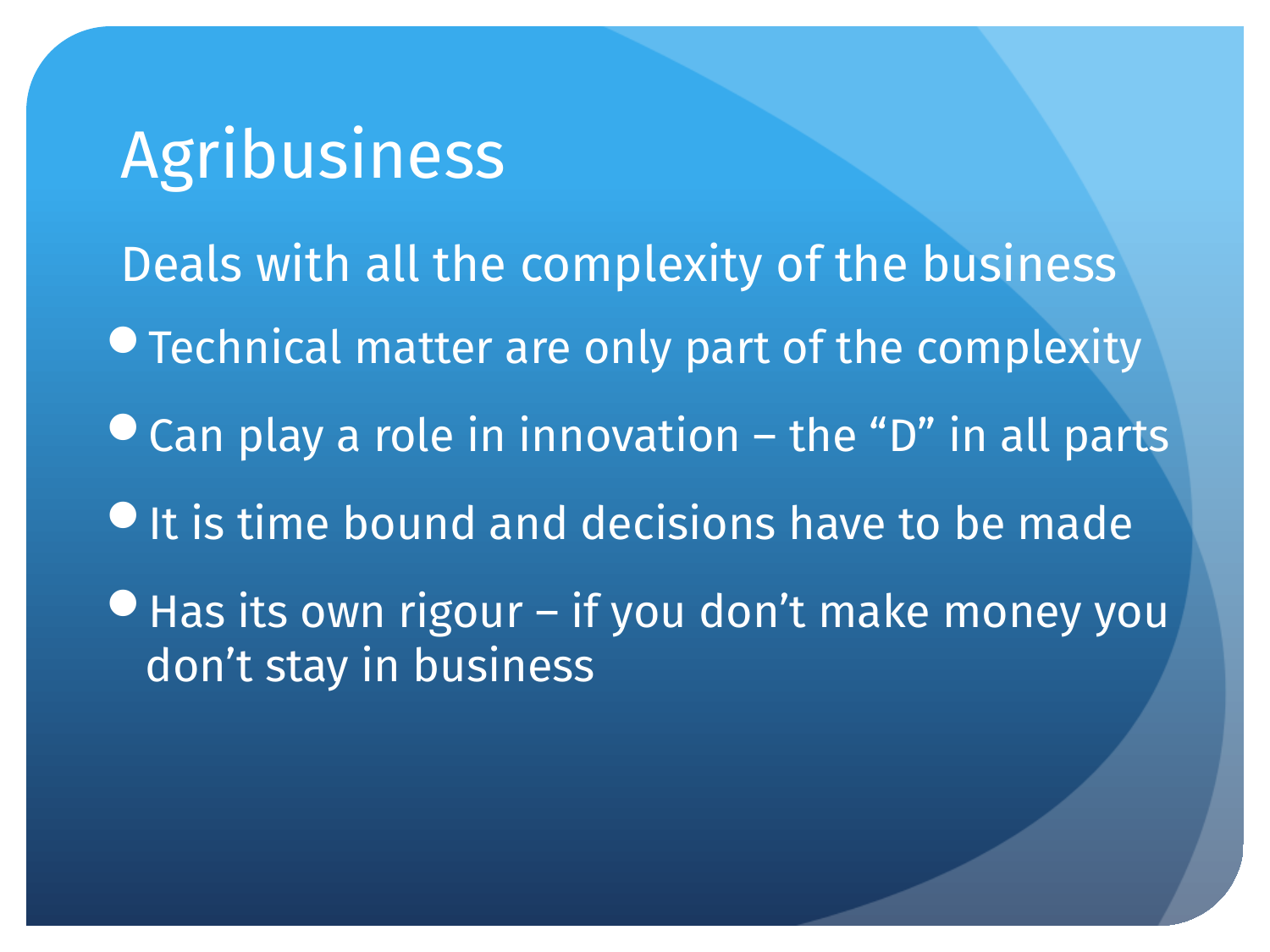

# Agribusiness
Deals with all the complexity of the business
Technical matter are only part of the complexity
Can play a role in innovation – the “D” in all parts
It is time bound and decisions have to be made
Has its own rigour – if you don’t make money you don’t stay in business